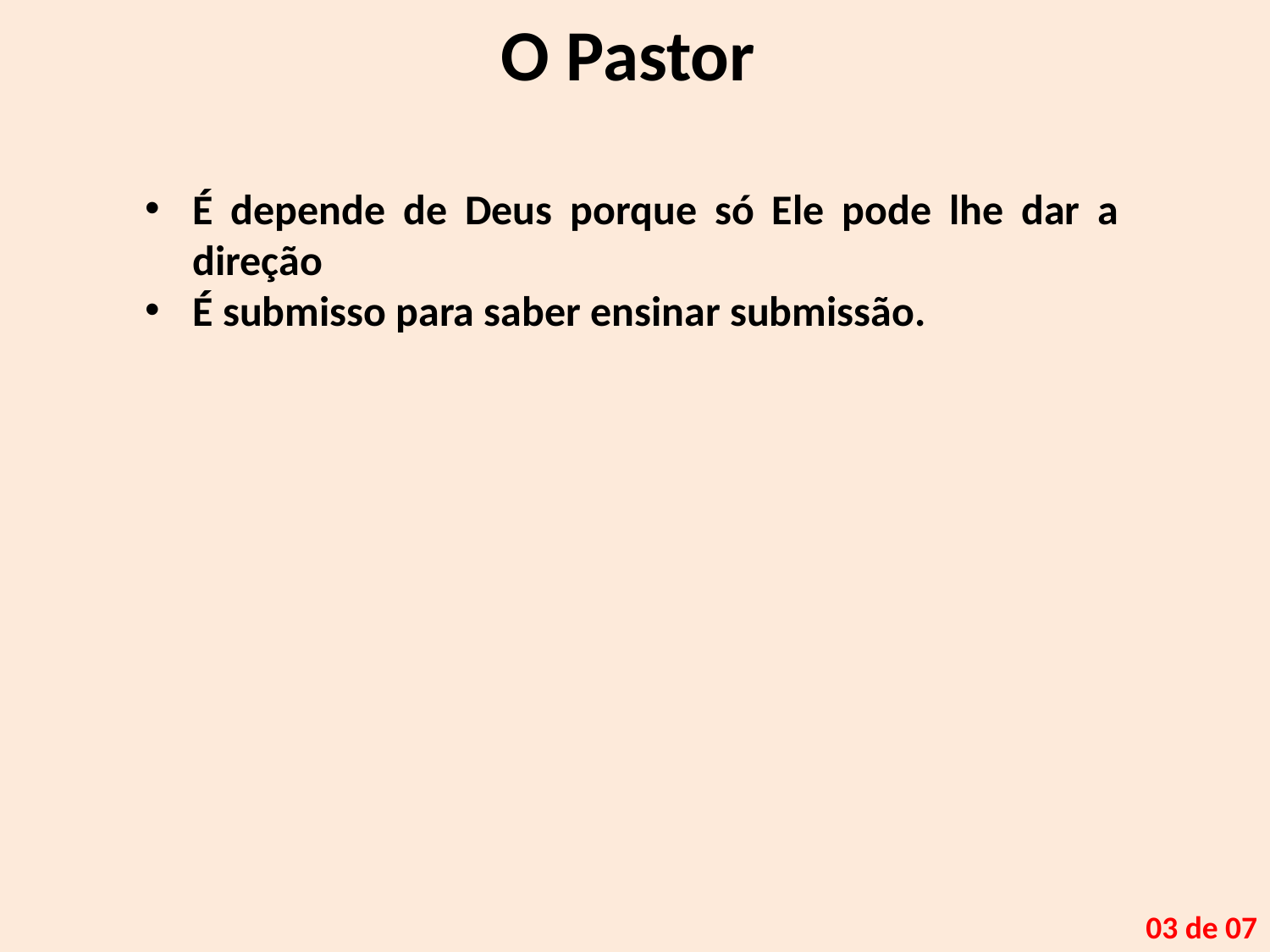

O Pastor
É depende de Deus porque só Ele pode lhe dar a direção
É submisso para saber ensinar submissão.
03 de 07